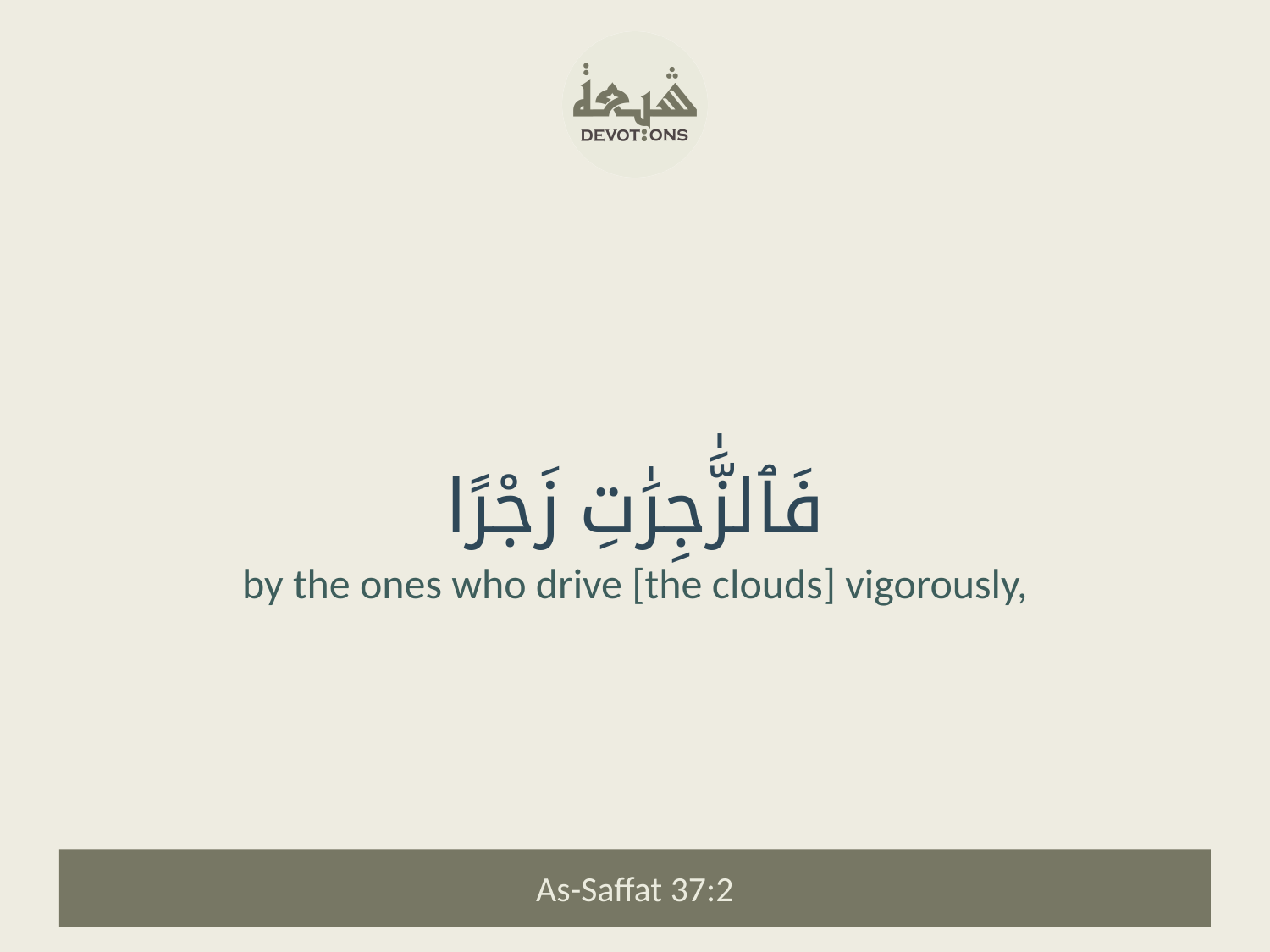

فَٱلزَّٰجِرَٰتِ زَجْرًا
by the ones who drive [the clouds] vigorously,
As-Saffat 37:2